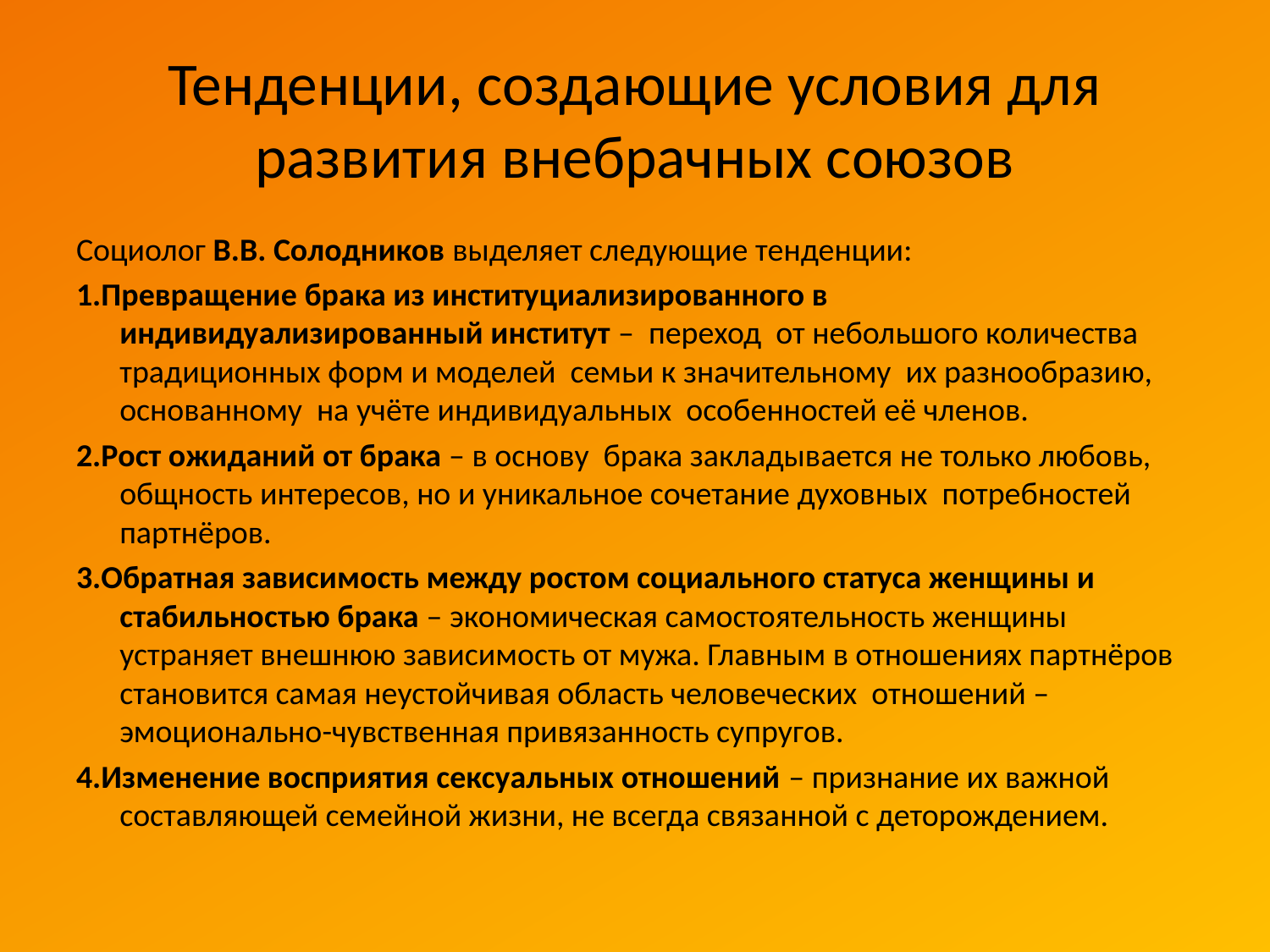

# Тенденции, создающие условия для развития внебрачных союзов
Социолог В.В. Солодников выделяет следующие тенденции:
1.Превращение брака из институциализированного в индивидуализированный институт –  переход  от небольшого количества  традиционных форм и моделей  семьи к значительному  их разнообразию, основанному  на учёте индивидуальных  особенностей её членов.
2.Рост ожиданий от брака – в основу  брака закладывается не только любовь, общность интересов, но и уникальное сочетание духовных  потребностей партнёров.
3.Обратная зависимость между ростом социального статуса женщины и стабильностью брака – экономическая самостоятельность женщины устраняет внешнюю зависимость от мужа. Главным в отношениях партнёров становится самая неустойчивая область человеческих  отношений – эмоционально-чувственная привязанность супругов.
4.Изменение восприятия сексуальных отношений – признание их важной составляющей семейной жизни, не всегда связанной с деторождением.